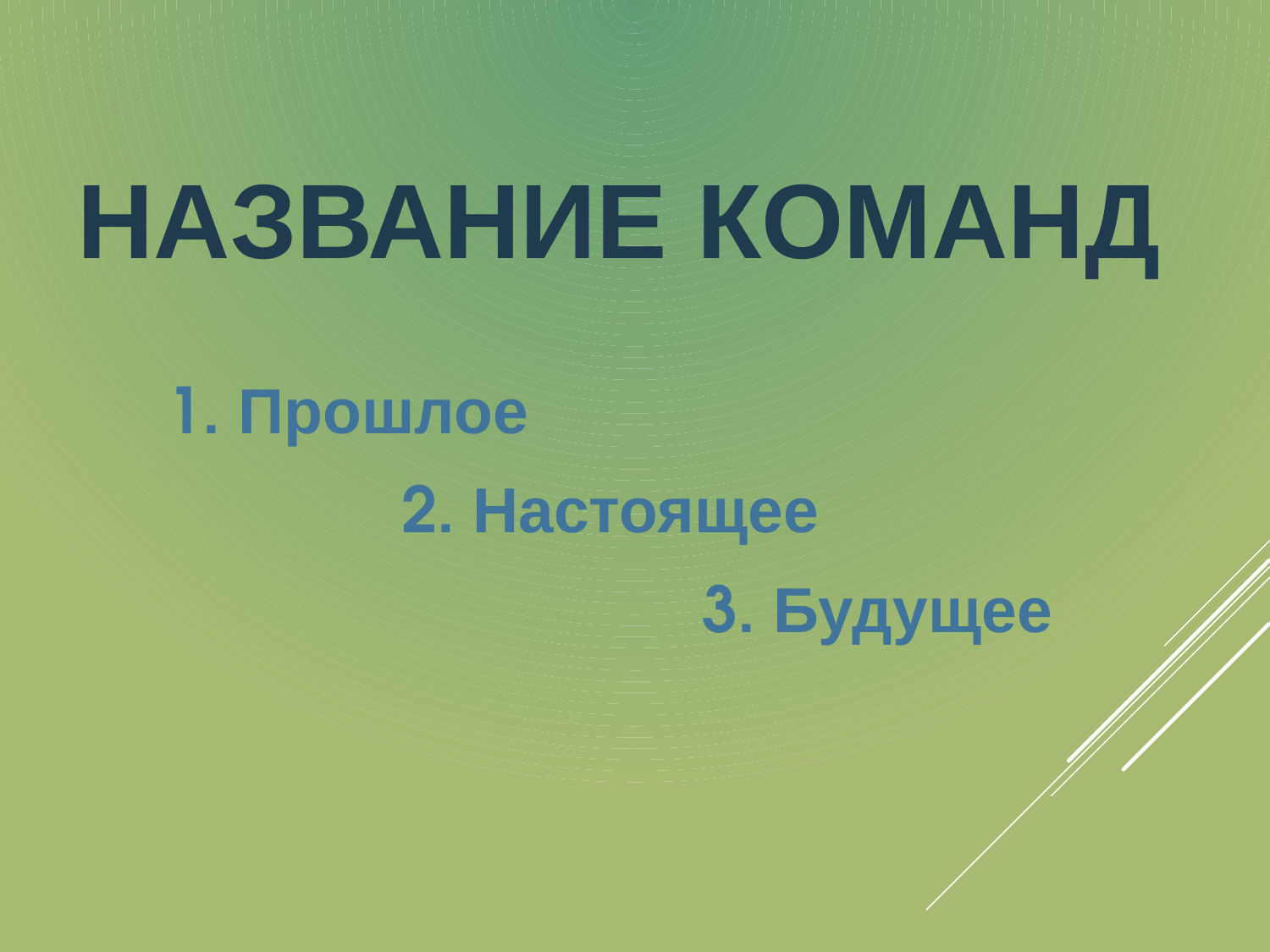

# НАЗВАНИЕ КОМАНД
1. Прошлое
2. Настоящее
3. Будущее